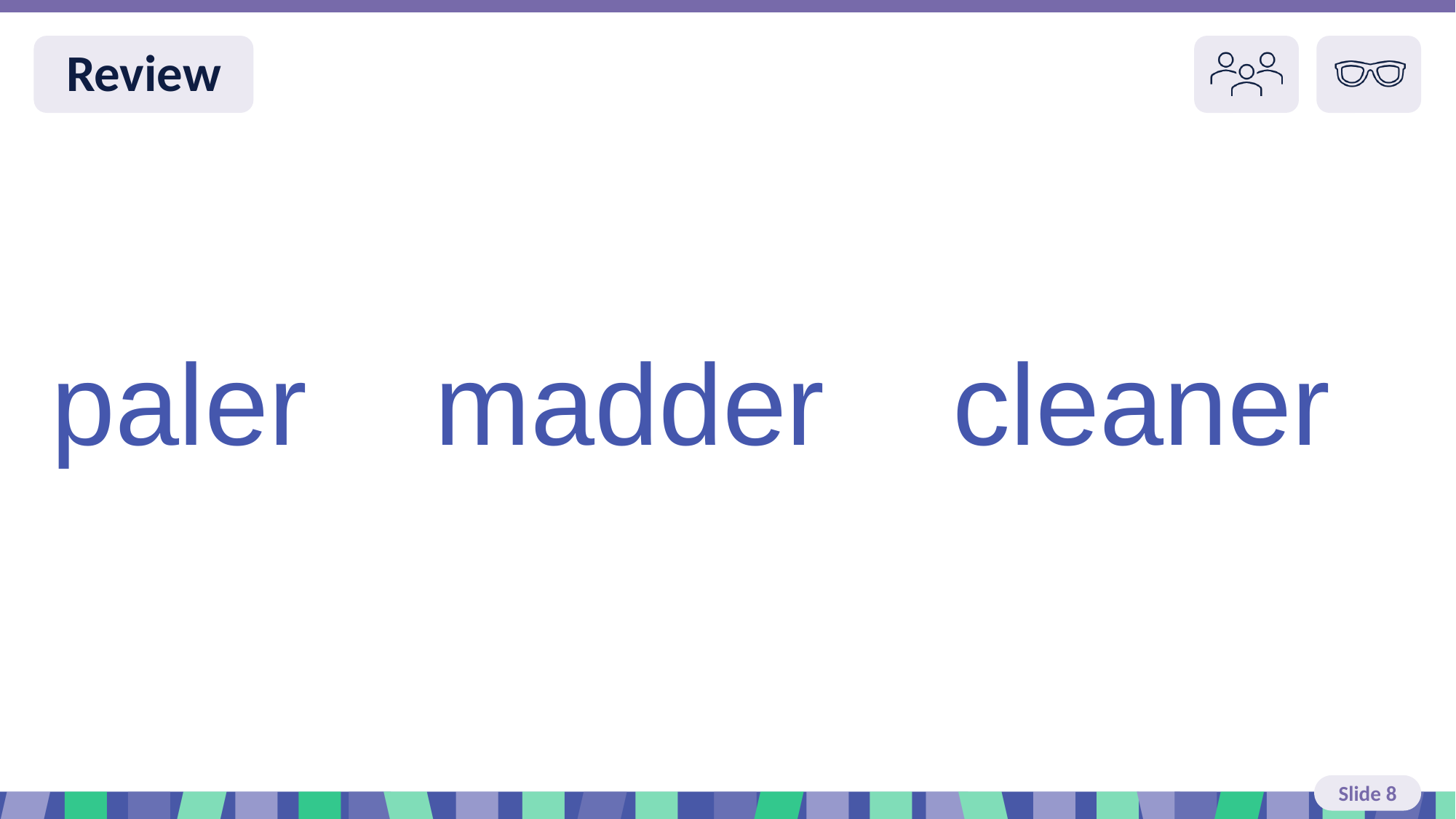

Slide 8 Review You do
paler    madder    cleaner